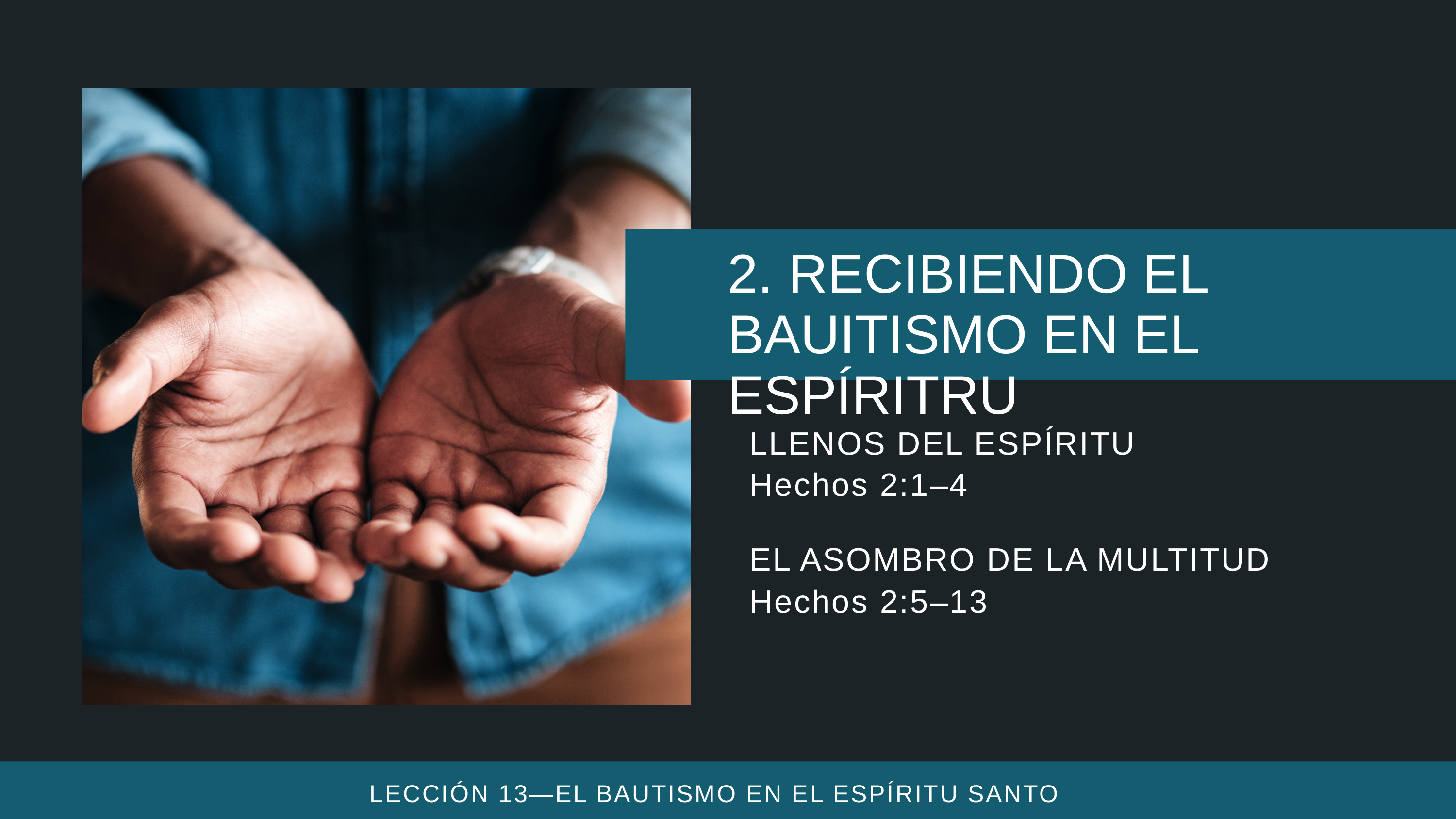

LLENOS DEL ESPÍRITU
Hechos 2:1–4
EL ASOMBRO DE LA MULTITUD
Hechos 2:5–13